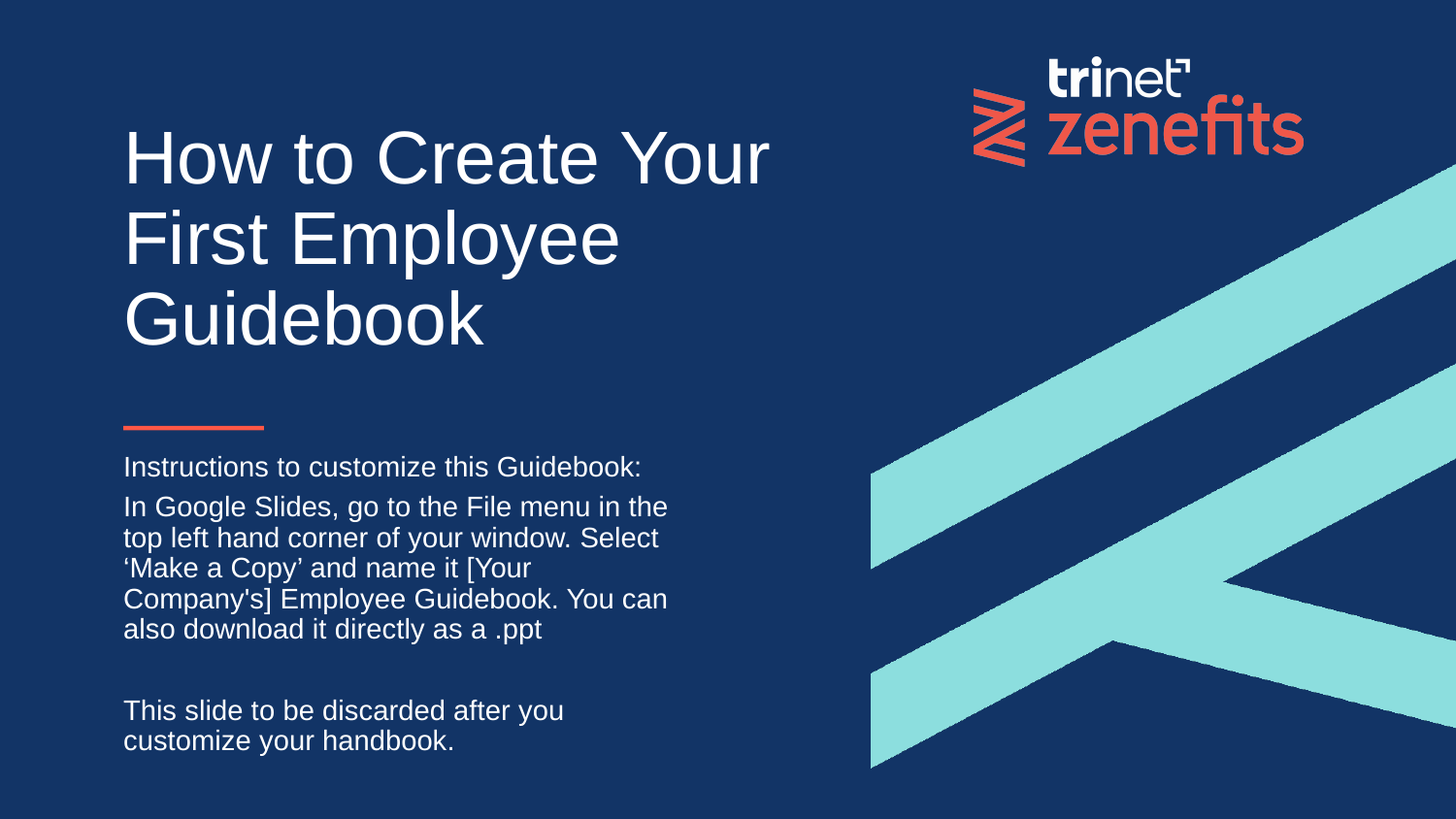

# How to Create Your First Employee Guidebook
Instructions to customize this Guidebook:
In Google Slides, go to the File menu in the top left hand corner of your window. Select ‘Make a Copy’ and name it [Your Company's] Employee Guidebook. You can also download it directly as a .ppt

This slide to be discarded after you customize your handbook.